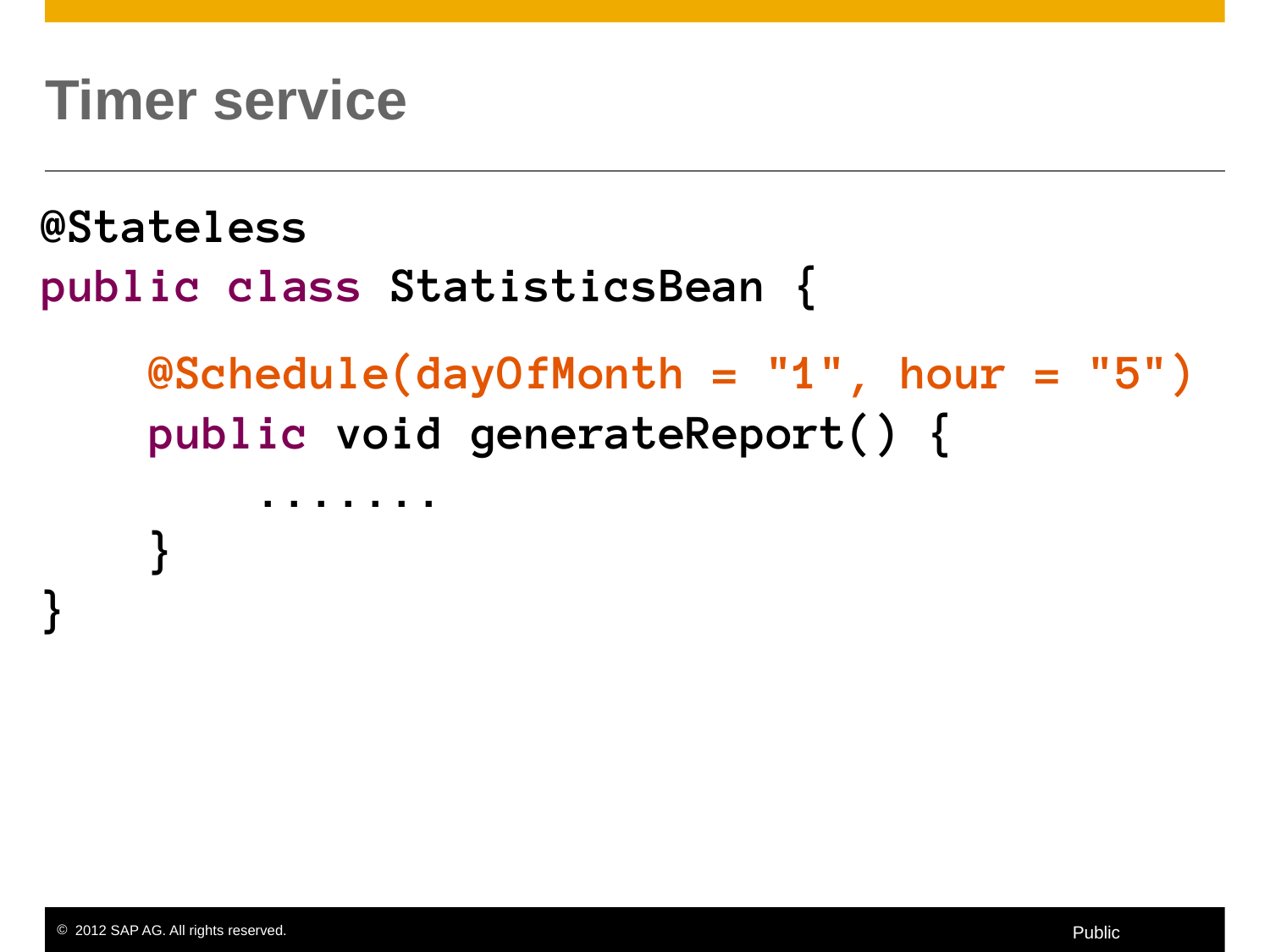

# Timer service
@Stateless
public class StatisticsBean {
    @Schedule(dayOfMonth = "1", hour = "5")
    public void generateReport() {
        .......
    }
}